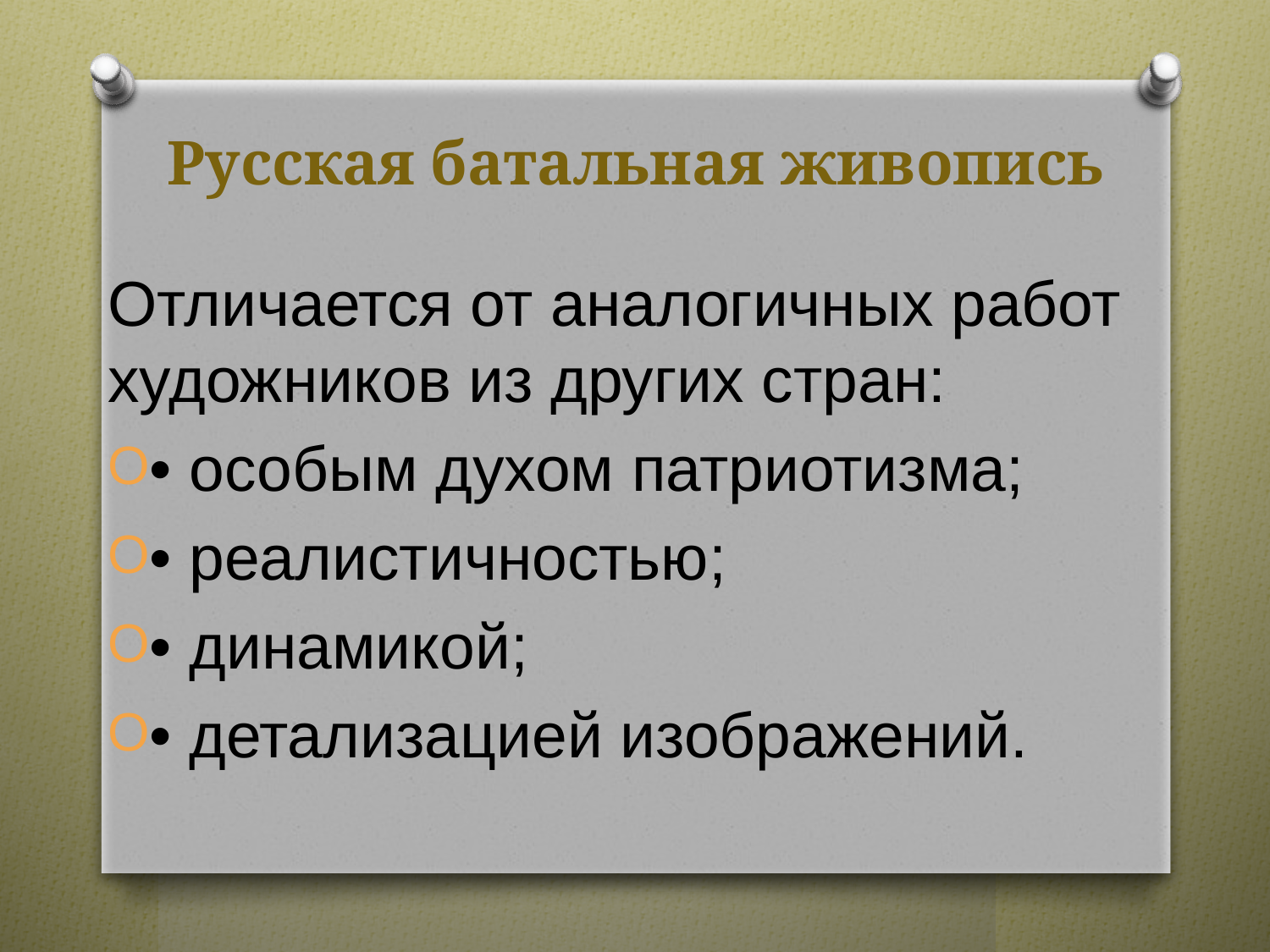

# Русская батальная живопись
Отличается от аналогичных работ художников из других стран:
• особым духом патриотизма;
• реалистичностью;
• динамикой;
• детализацией изображений.